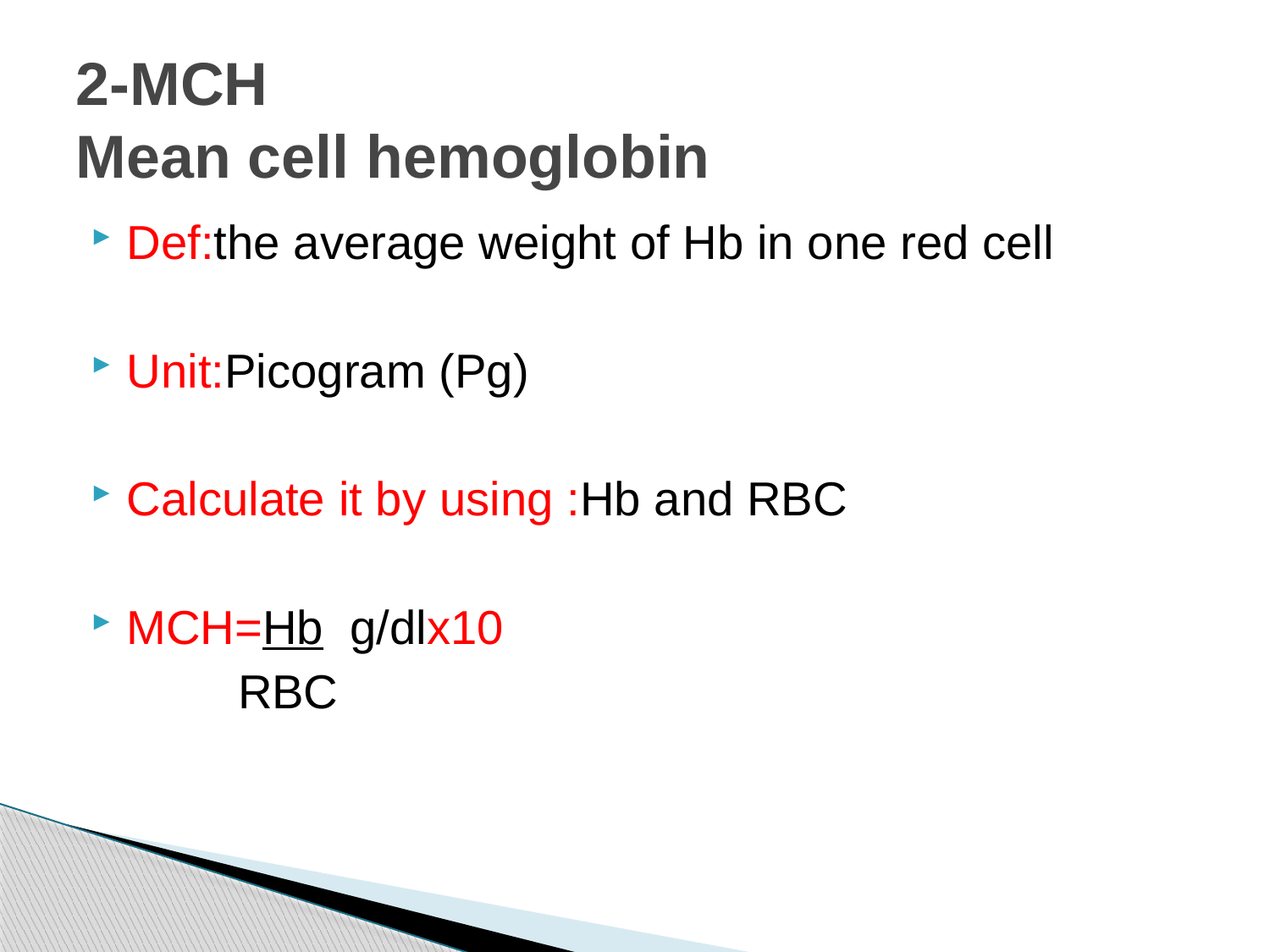

# 2-MCH Mean cell hemoglobin
Def:the average weight of Hb in one red cell

Unit:Picogram (Pg)

Calculate it by using :Hb and RBC

MCH=Hb  g/dlx10
           RBC